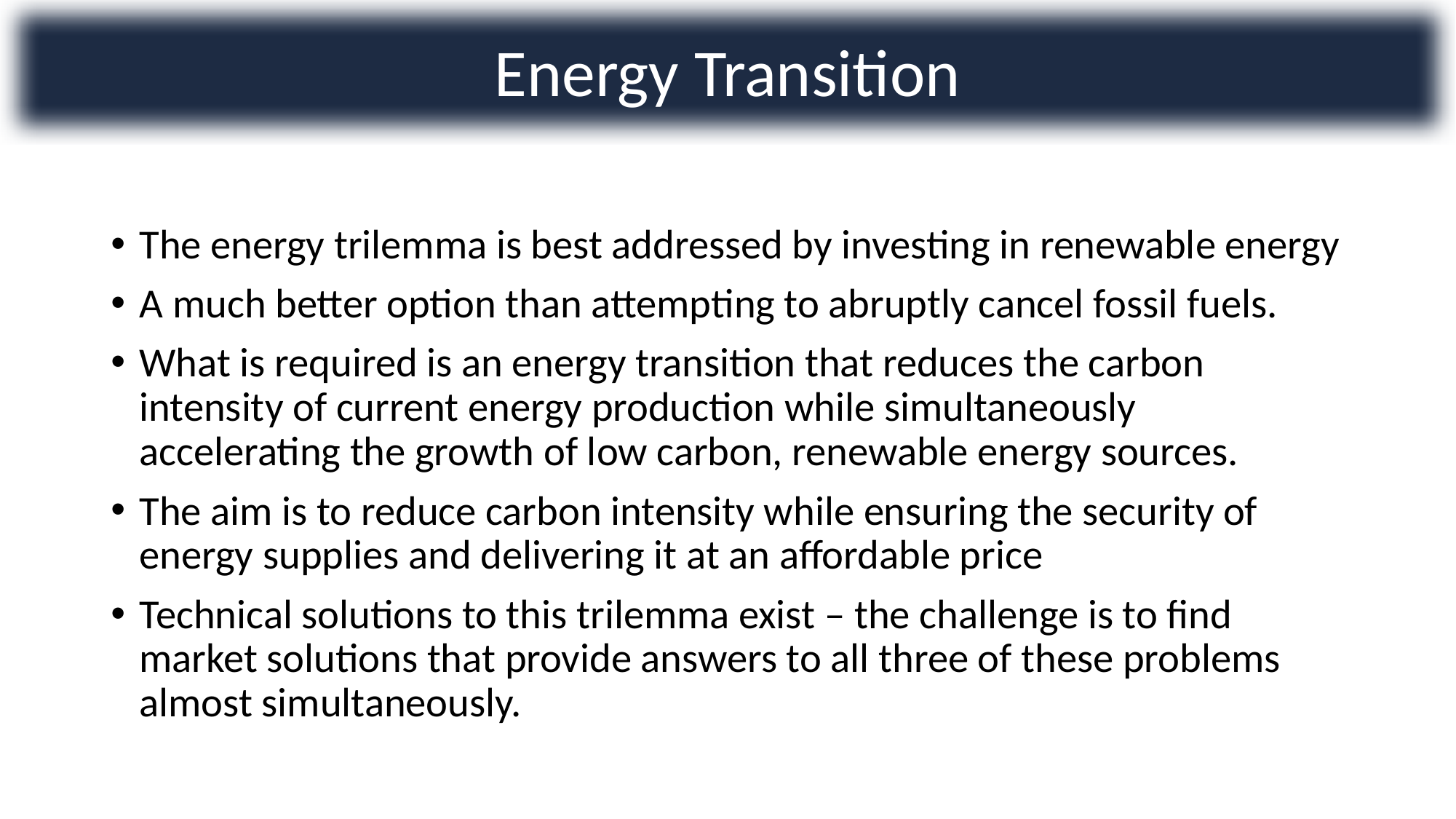

Energy Transition
The energy trilemma is best addressed by investing in renewable energy
A much better option than attempting to abruptly cancel fossil fuels.
What is required is an energy transition that reduces the carbon intensity of current energy production while simultaneously accelerating the growth of low carbon, renewable energy sources.
The aim is to reduce carbon intensity while ensuring the security of energy supplies and delivering it at an affordable price
Technical solutions to this trilemma exist – the challenge is to find market solutions that provide answers to all three of these problems almost simultaneously.